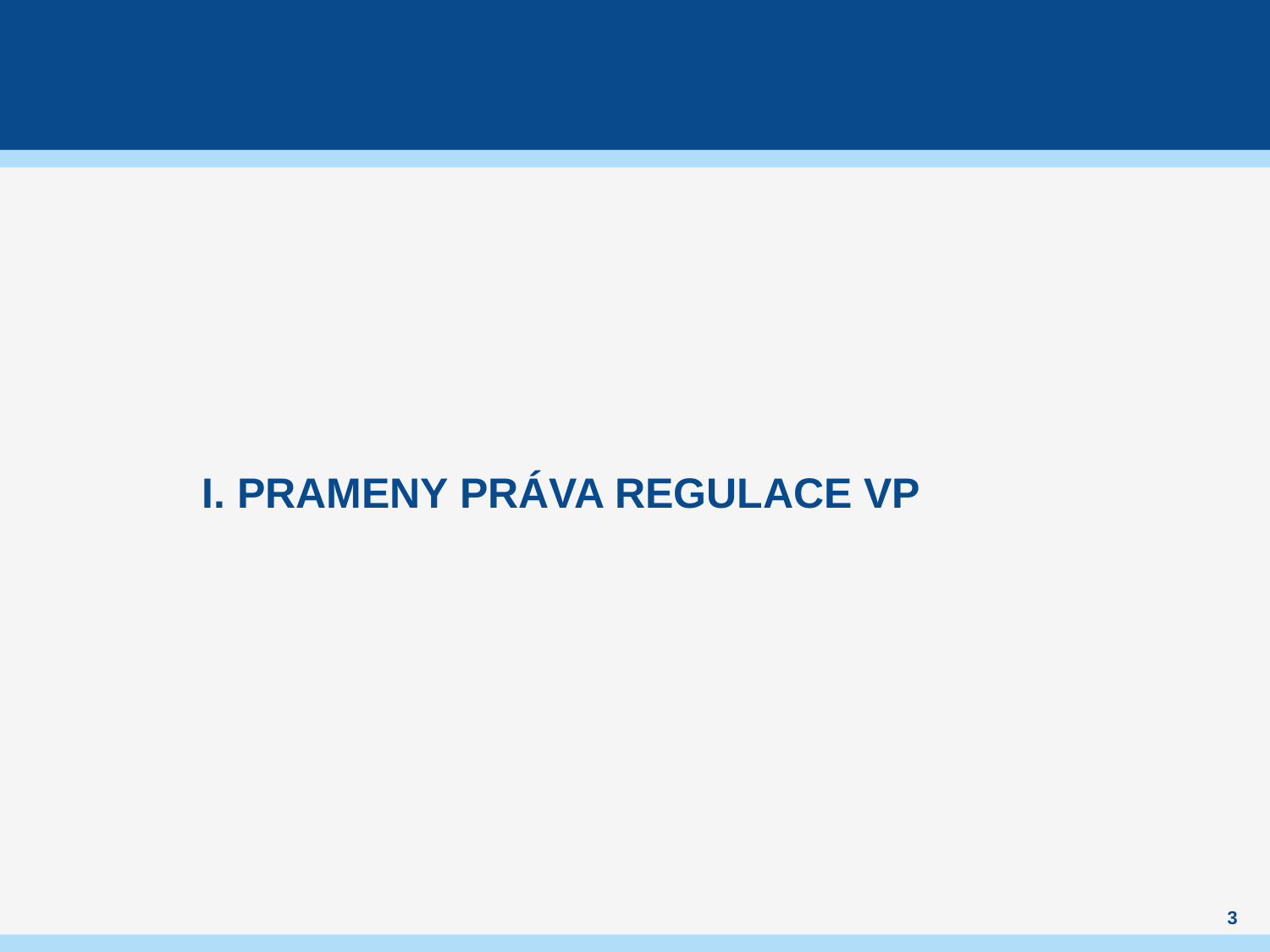

#

	I. PRAMENY PRÁVA REGULACE VP
3